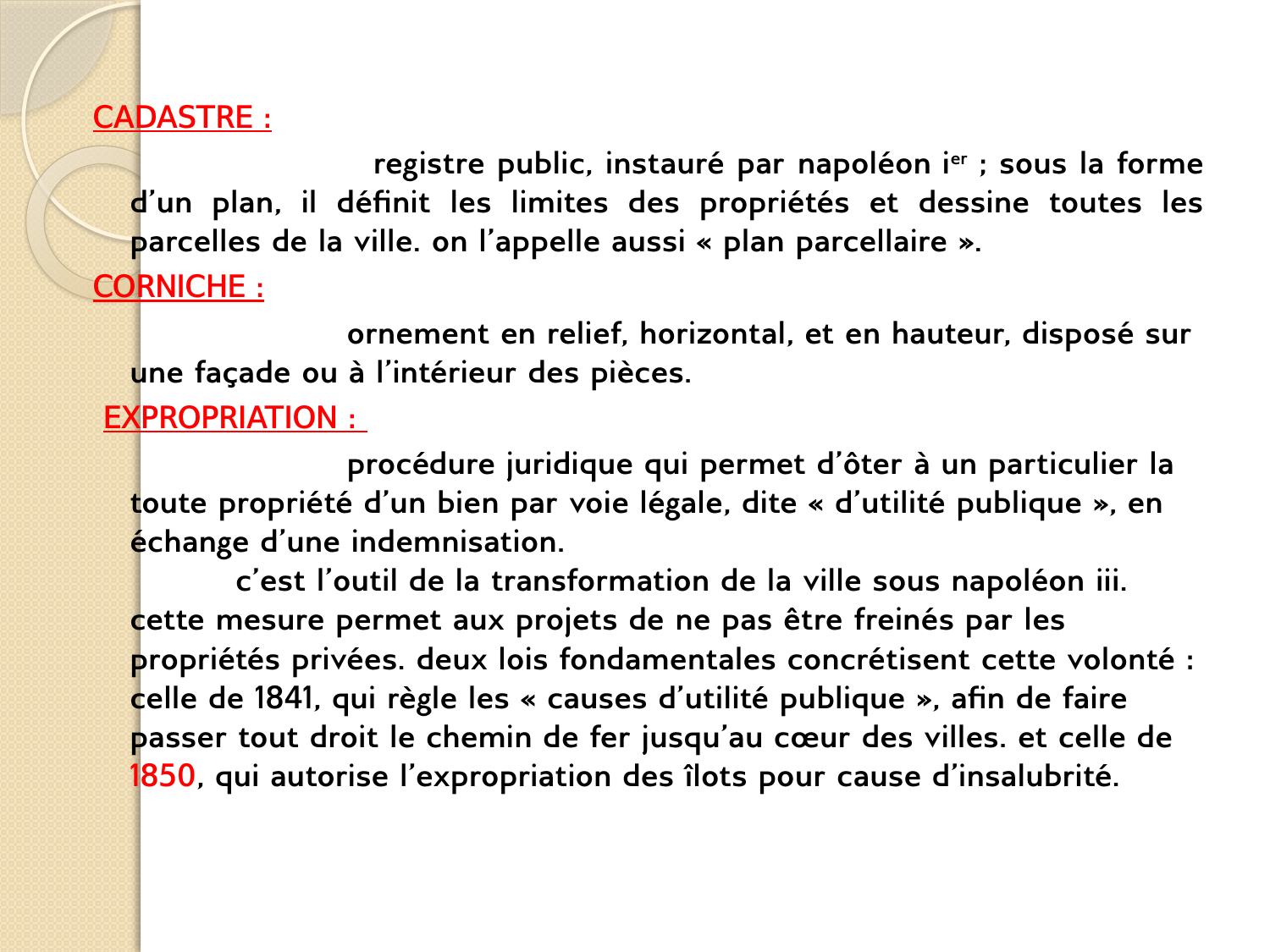

Cadastre :
                       registre public, instauré par napoléon ier ; sous la forme d’un plan, il définit les limites des propriétés et dessine toutes les parcelles de la ville. on l’appelle aussi « plan parcellaire ».
Corniche :
                        ornement en relief, horizontal, et en hauteur, disposé sur une façade ou à l’intérieur des pièces.
 Expropriation :
                        procédure juridique qui permet d’ôter à un particulier la toute propriété d’un bien par voie légale, dite « d’utilité publique », en échange d’une indemnisation.
          c’est l’outil de la transformation de la ville sous napoléon iii. cette mesure permet aux projets de ne pas être freinés par les propriétés privées. deux lois fondamentales concrétisent cette volonté : celle de 1841, qui règle les « causes d’utilité publique », afin de faire passer tout droit le chemin de fer jusqu’au cœur des villes. et celle de 1850, qui autorise l’expropriation des îlots pour cause d’insalubrité.